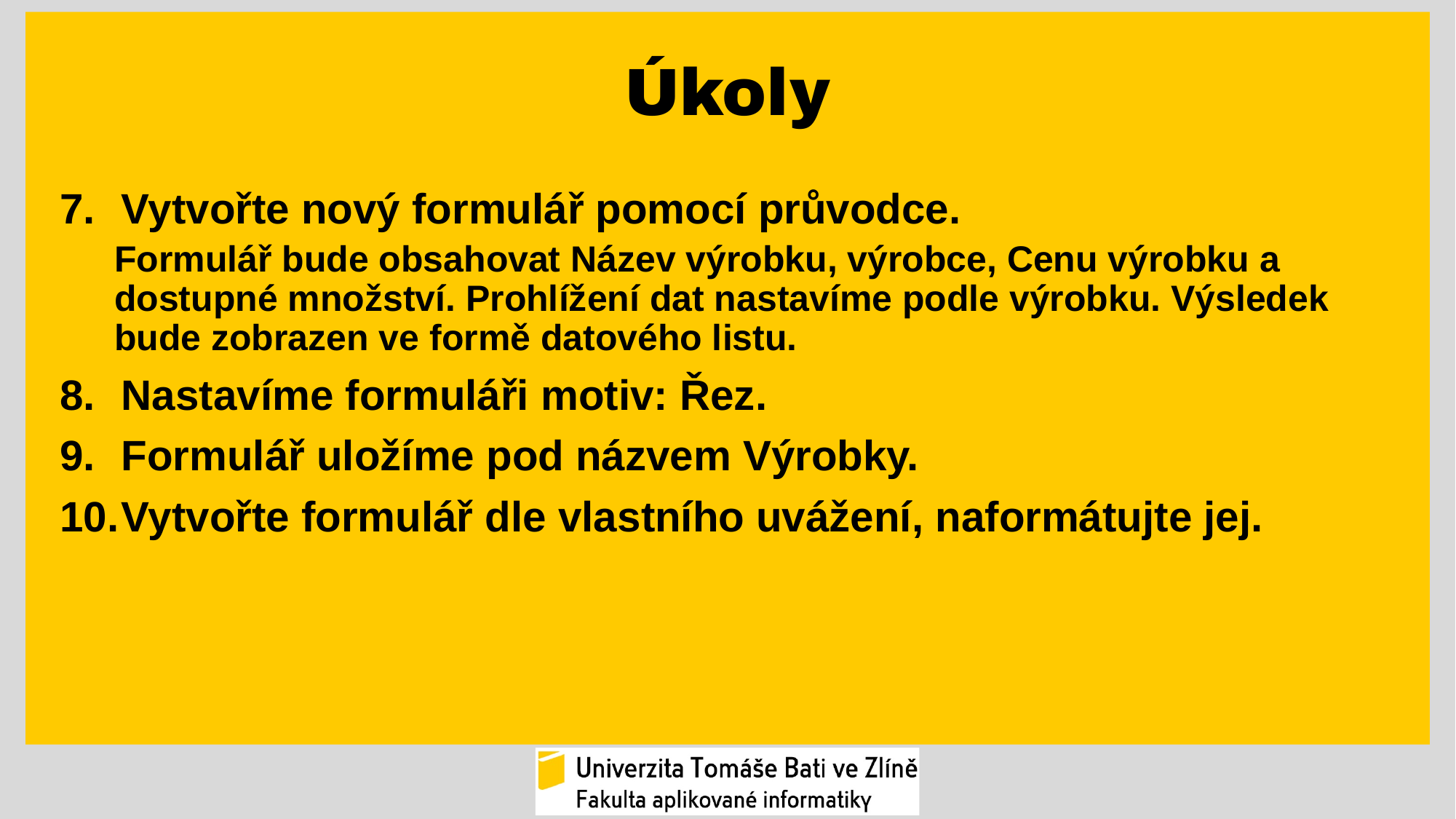

# Úkoly
Vytvořte nový formulář pomocí průvodce.
Formulář bude obsahovat Název výrobku, výrobce, Cenu výrobku a dostupné množství. Prohlížení dat nastavíme podle výrobku. Výsledek bude zobrazen ve formě datového listu.
Nastavíme formuláři motiv: Řez.
Formulář uložíme pod názvem Výrobky.
Vytvořte formulář dle vlastního uvážení, naformátujte jej.